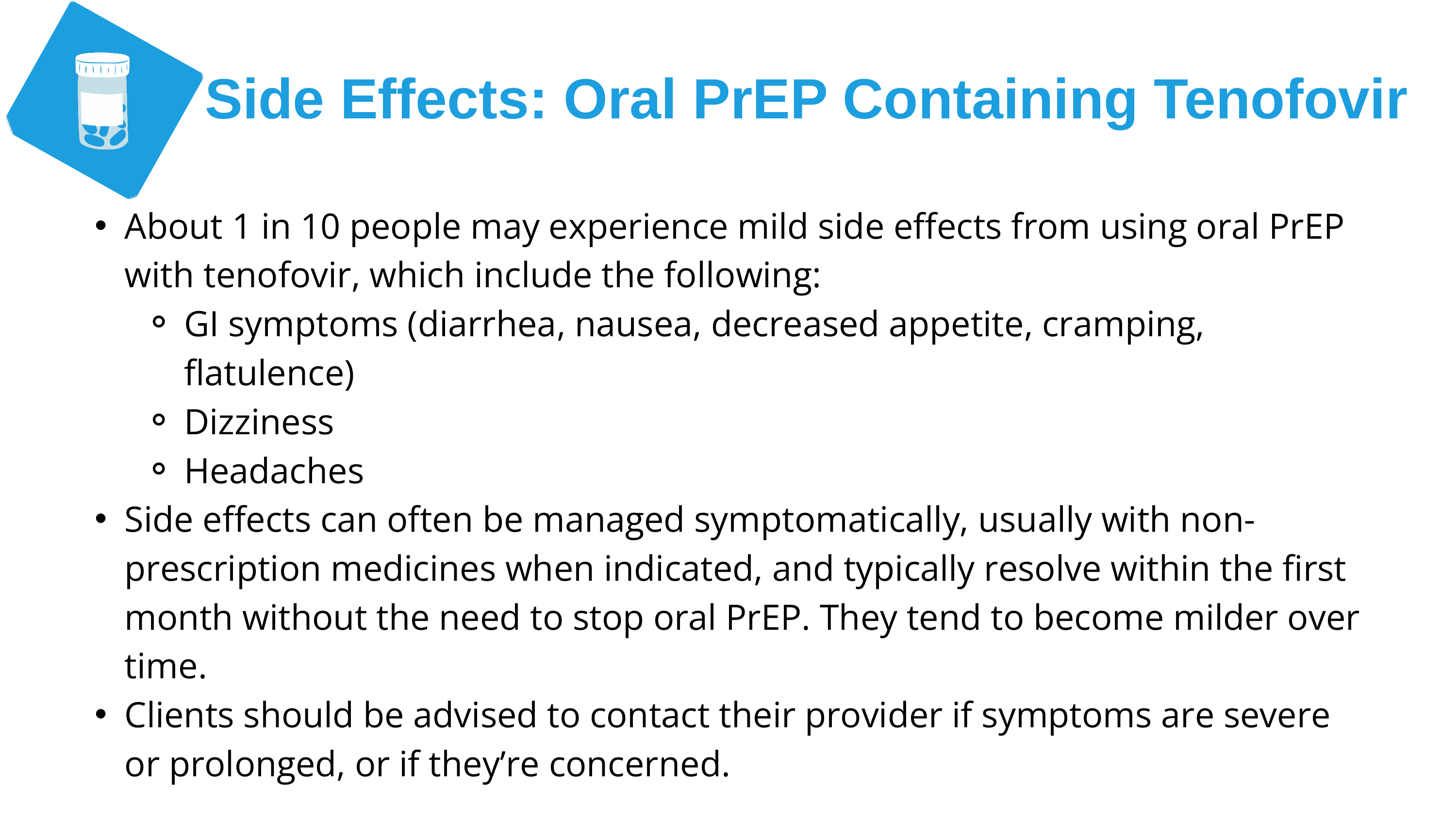

Side Effects: Oral PrEP Containing Tenofovir
About 1 in 10 people may experience mild side effects from using oral PrEP with tenofovir, which include the following:
GI symptoms (diarrhea, nausea, decreased appetite, cramping, flatulence)
Dizziness
Headaches
Side effects can often be managed symptomatically, usually with non-prescription medicines when indicated, and typically resolve within the first month without the need to stop oral PrEP. They tend to become milder over time.
Clients should be advised to contact their provider if symptoms are severe or prolonged, or if they’re concerned.